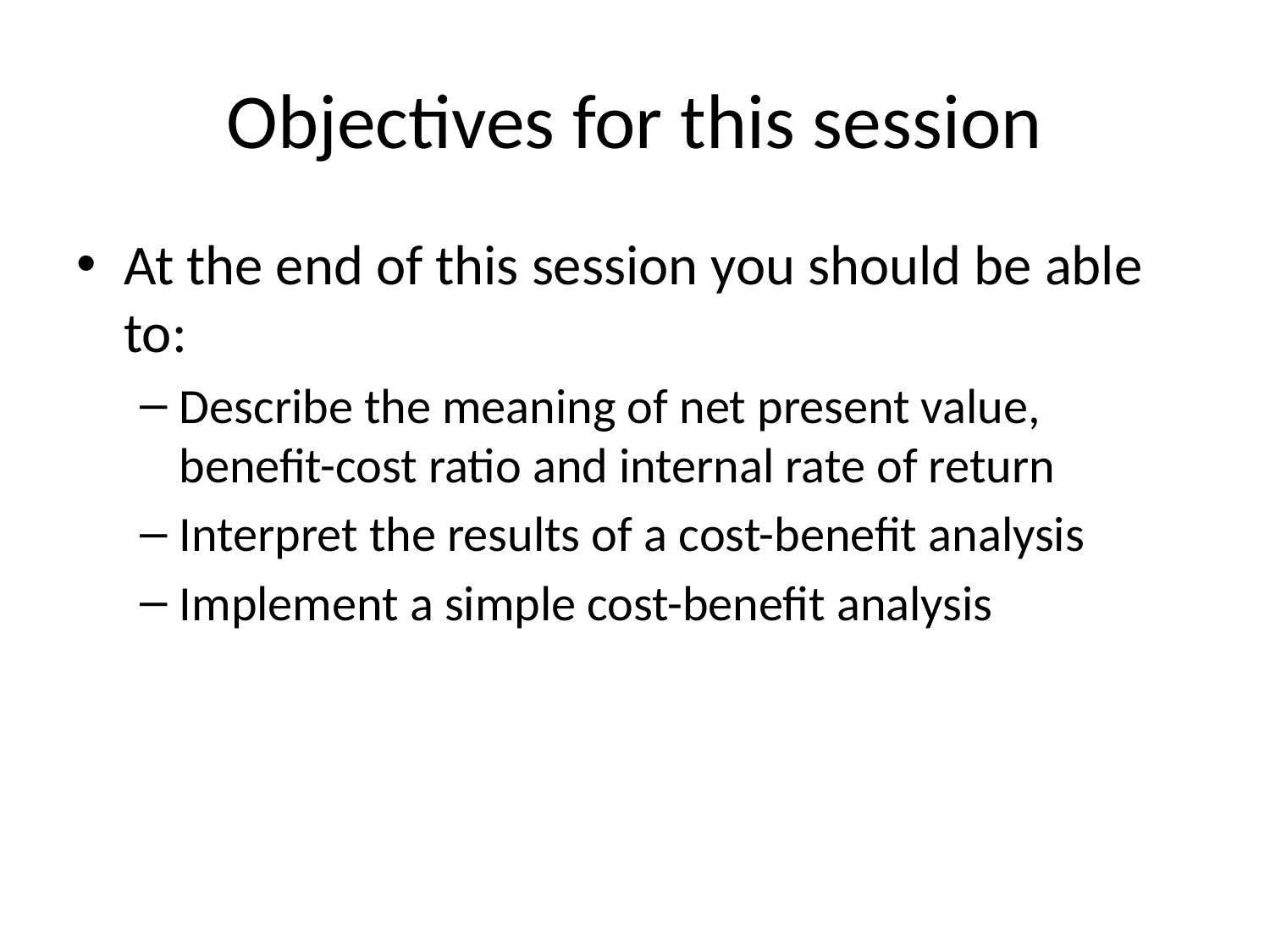

# Objectives for this session
At the end of this session you should be able to:
Describe the meaning of net present value, benefit-cost ratio and internal rate of return
Interpret the results of a cost-benefit analysis
Implement a simple cost-benefit analysis